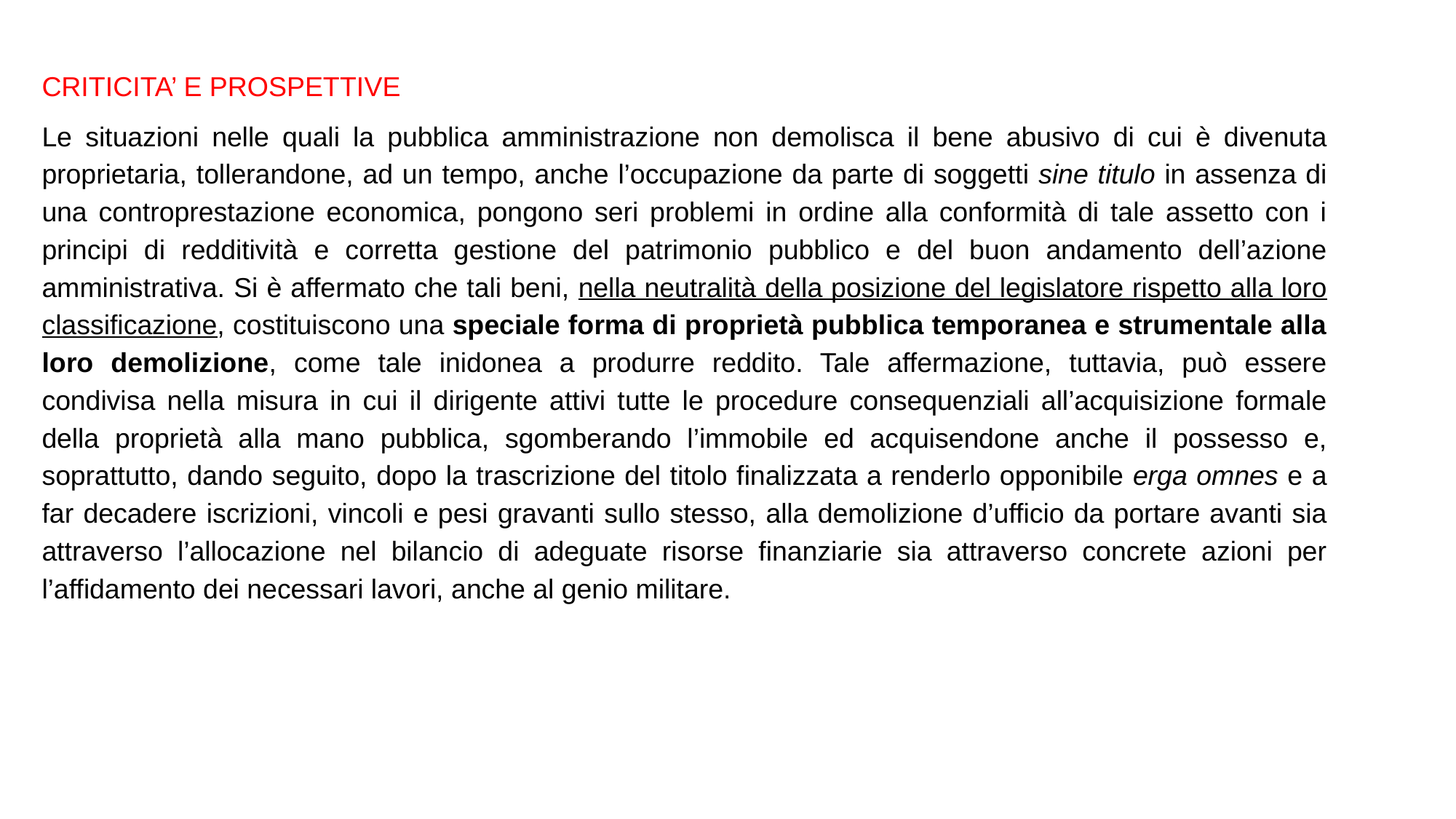

CRITICITA’ E PROSPETTIVE
Le situazioni nelle quali la pubblica amministrazione non demolisca il bene abusivo di cui è divenuta proprietaria, tollerandone, ad un tempo, anche l’occupazione da parte di soggetti sine titulo in assenza di una controprestazione economica, pongono seri problemi in ordine alla conformità di tale assetto con i principi di redditività e corretta gestione del patrimonio pubblico e del buon andamento dell’azione amministrativa. Si è affermato che tali beni, nella neutralità della posizione del legislatore rispetto alla loro classificazione, costituiscono una speciale forma di proprietà pubblica temporanea e strumentale alla loro demolizione, come tale inidonea a produrre reddito. Tale affermazione, tuttavia, può essere condivisa nella misura in cui il dirigente attivi tutte le procedure consequenziali all’acquisizione formale della proprietà alla mano pubblica, sgomberando l’immobile ed acquisendone anche il possesso e, soprattutto, dando seguito, dopo la trascrizione del titolo finalizzata a renderlo opponibile erga omnes e a far decadere iscrizioni, vincoli e pesi gravanti sullo stesso, alla demolizione d’ufficio da portare avanti sia attraverso l’allocazione nel bilancio di adeguate risorse finanziarie sia attraverso concrete azioni per l’affidamento dei necessari lavori, anche al genio militare.